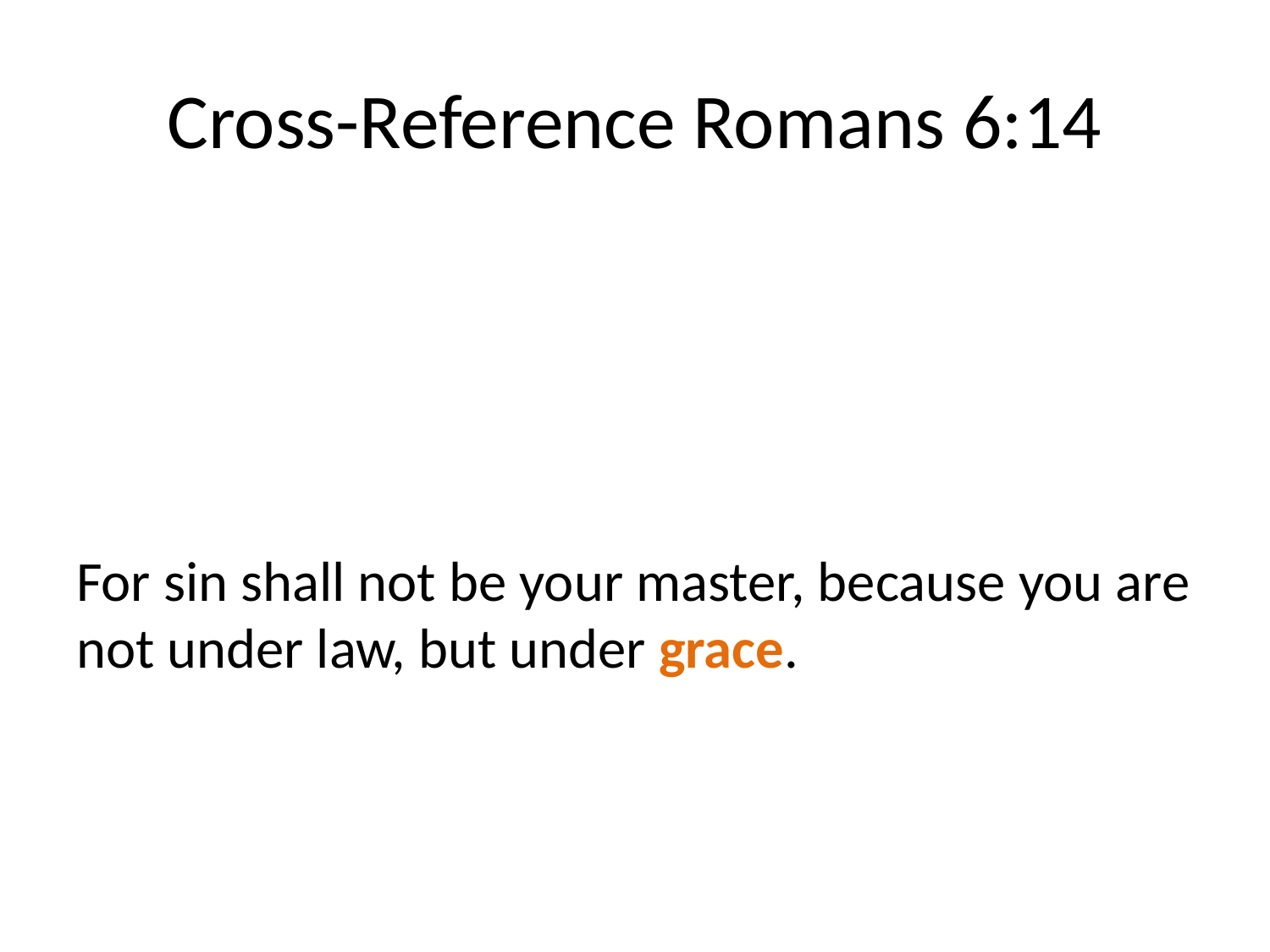

# Cross-Reference Romans 6:14

For sin shall not be your master, because you are not under law, but under grace.